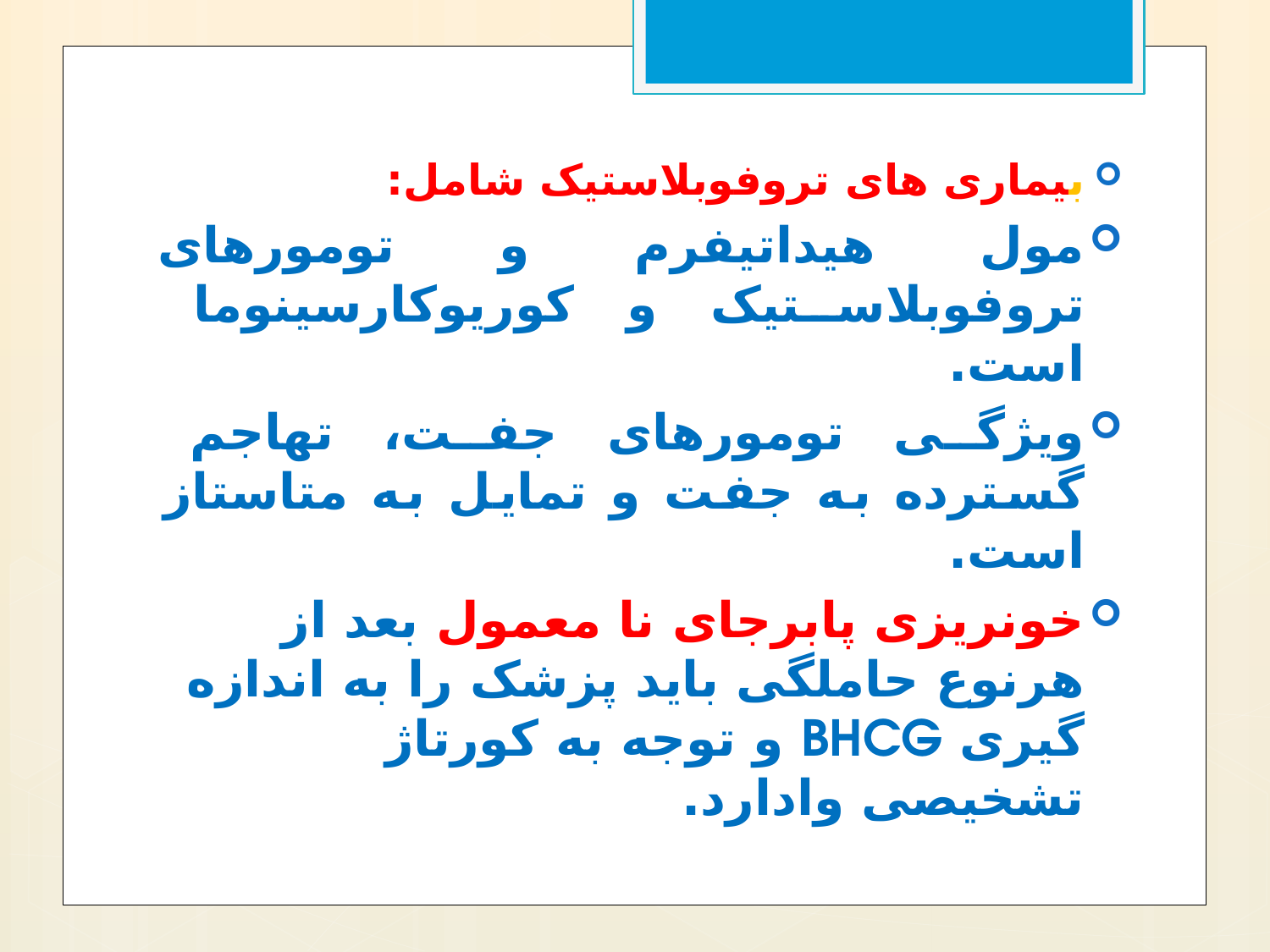

بیماری های تروفوبلاستیک شامل:
مول هیداتیفرم و تومورهای تروفوبلاستیک و کوریوکارسینوما است.
ویژگی تومورهای جفت، تهاجم گسترده به جفت و تمایل به متاستاز است.
خونریزی پابرجای نا معمول بعد از هرنوع حاملگی باید پزشک را به اندازه گیری BHCG و توجه به کورتاژ تشخیصی وادارد.